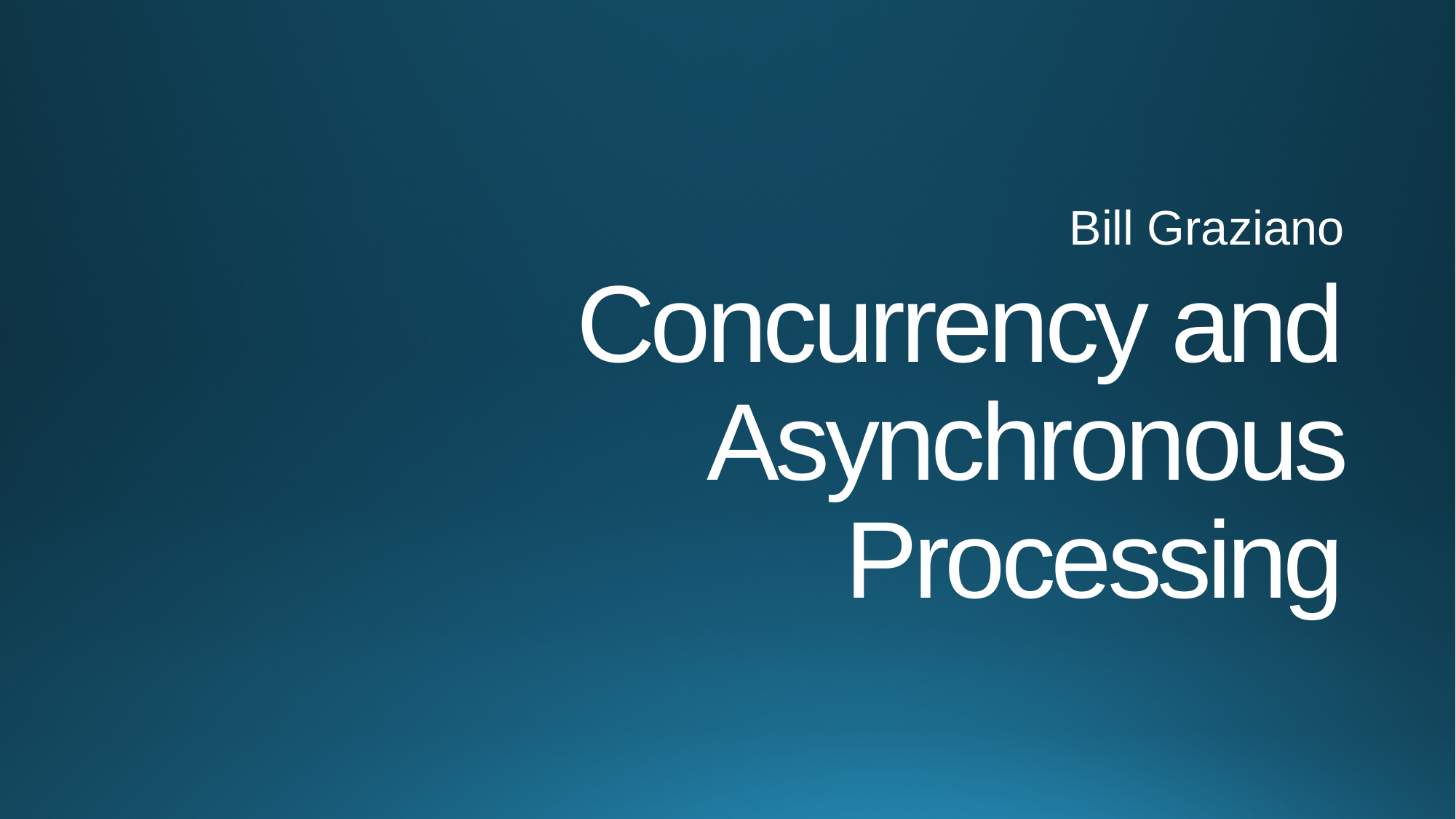

Bill Graziano
# Concurrency and Asynchronous Processing